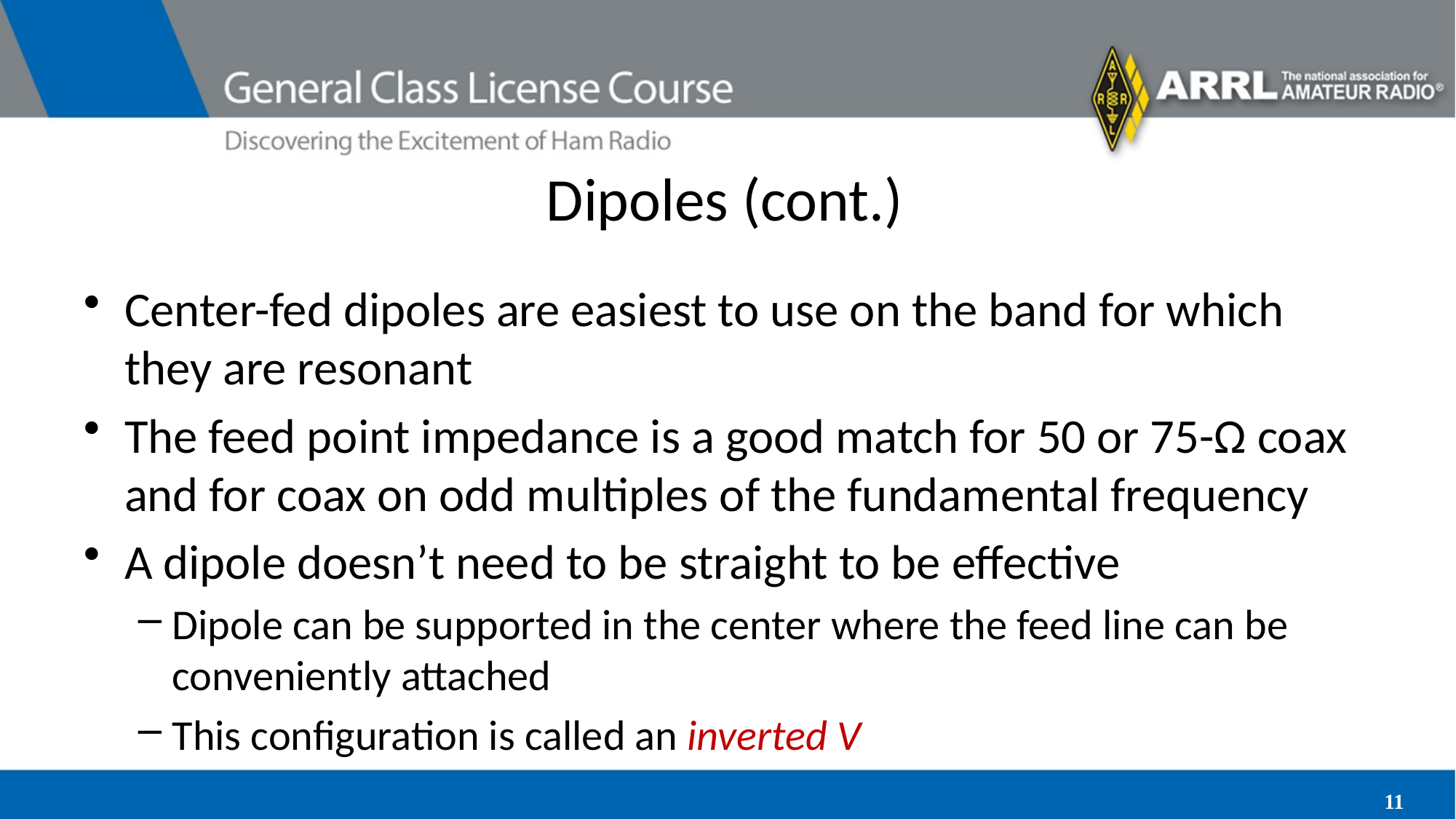

# Dipoles (cont.)
Center-fed dipoles are easiest to use on the band for which they are resonant
The feed point impedance is a good match for 50 or 75-Ω coax and for coax on odd multiples of the fundamental frequency
A dipole doesn’t need to be straight to be effective
Dipole can be supported in the center where the feed line can be conveniently attached
This configuration is called an inverted V